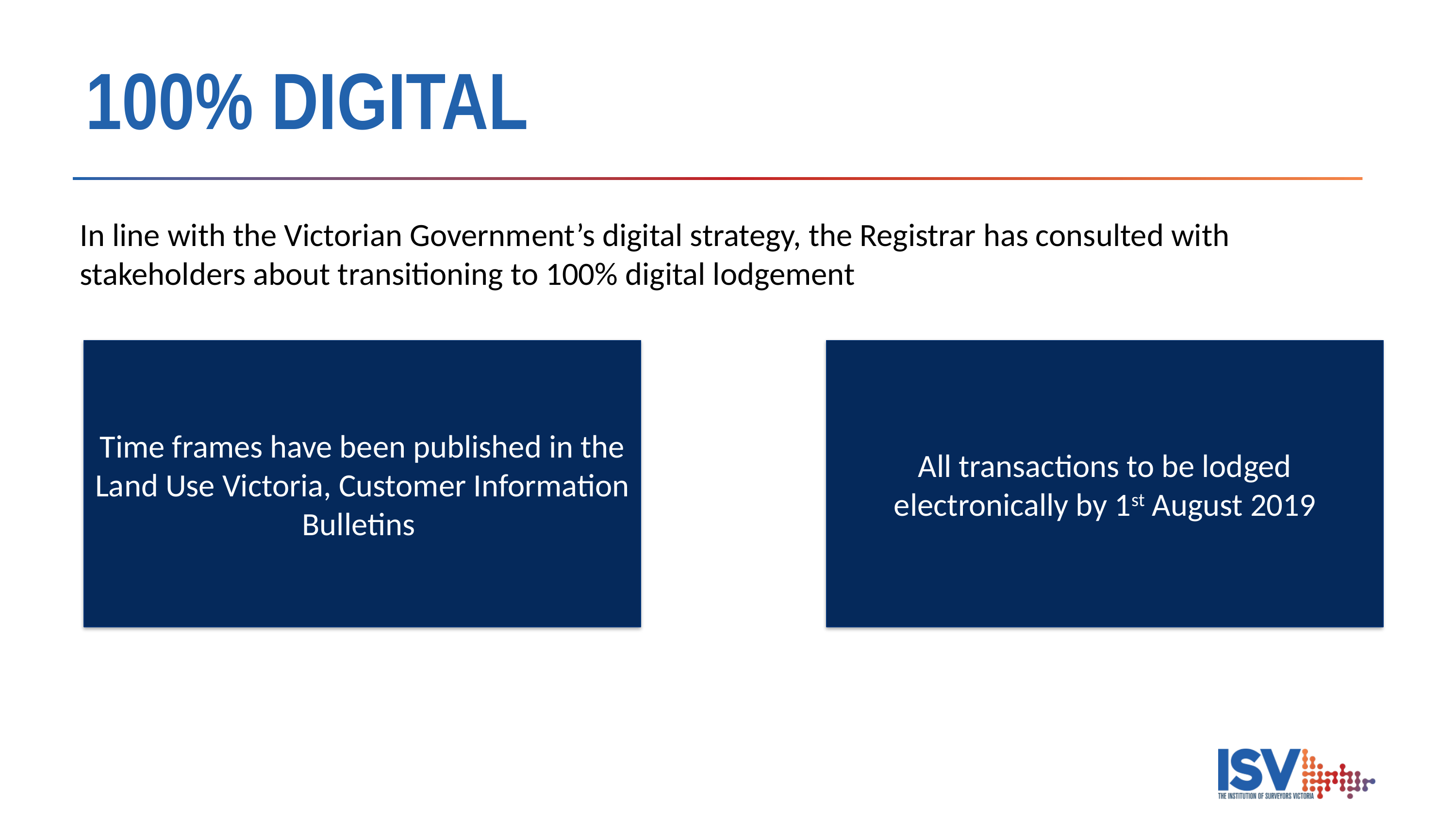

# 100% DIGITAL
In line with the Victorian Government’s digital strategy, the Registrar has consulted with stakeholders about transitioning to 100% digital lodgement
Time frames have been published in the Land Use Victoria, Customer Information Bulletins
All transactions to be lodged electronically by 1st August 2019